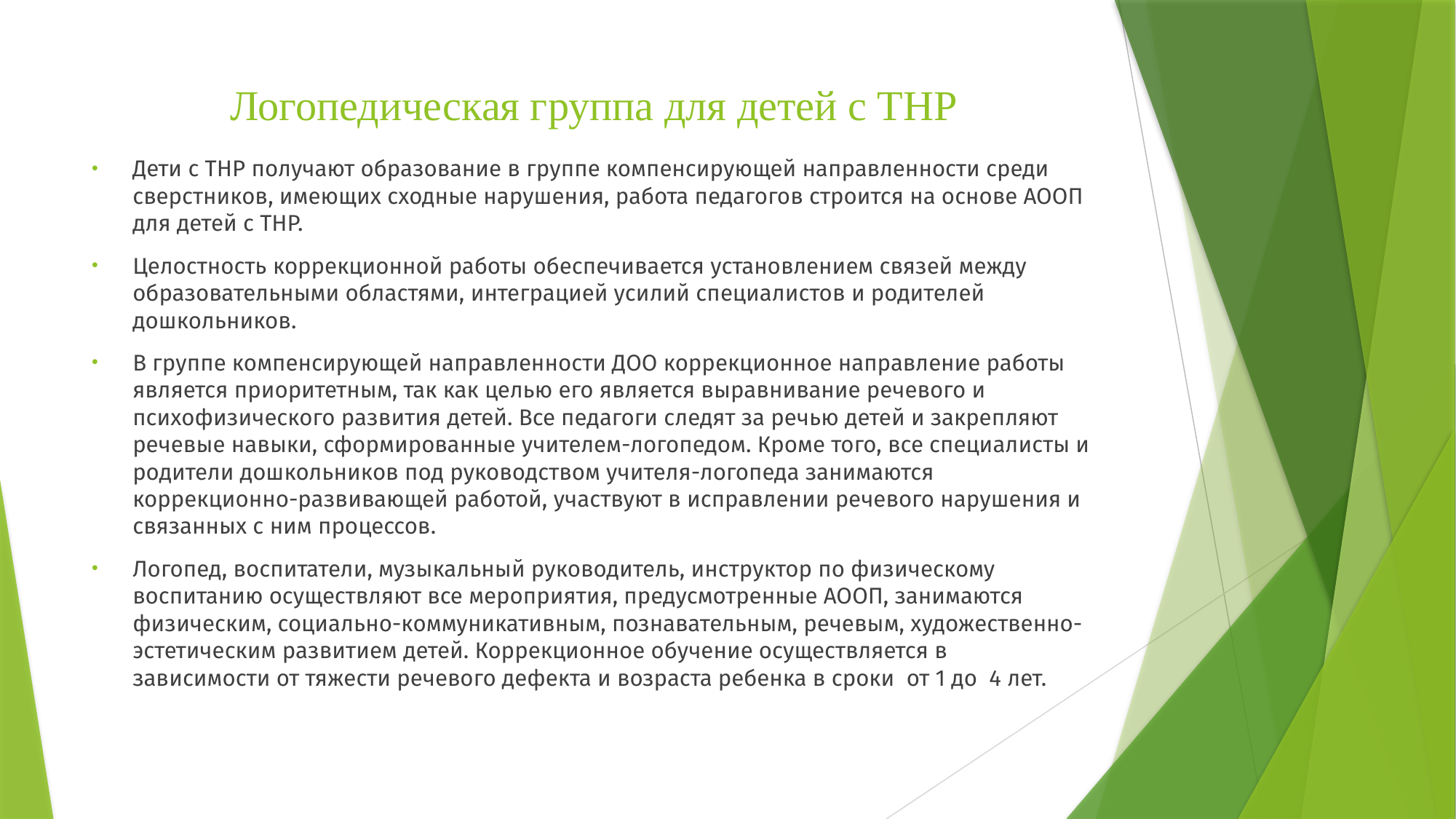

# Логопедическая группа для детей с ТНР
Дети с ТНР получают образование в группе компенсирующей направленности среди сверстников, имеющих сходные нарушения, работа педагогов строится на основе АООП для детей с ТНР.
Целостность коррекционной работы обеспечивается установлением связей между образовательными областями, интеграцией усилий специалистов и родителей дошкольников.
В группе компенсирующей направленности ДОО коррекционное направление работы является приоритетным, так как целью его является выравнивание речевого и психофизического развития детей. Все педагоги следят за речью детей и закрепляют речевые навыки, сформированные учителем-логопедом. Кроме того, все специалисты и родители дошкольников под руководством учителя-логопеда занимаются коррекционно-развивающей работой, участвуют в исправлении речевого нарушения и связанных с ним процессов.
Логопед, воспитатели, музыкальный руководитель, инструктор по физическому воспитанию осуществляют все мероприятия, предусмотренные АООП, занимаются физическим, социально-коммуникативным, познавательным, речевым, художественно-эстетическим развитием детей. Коррекционное обучение осуществляется в  зависимости от тяжести речевого дефекта и возраста ребенка в сроки  от 1 до  4 лет.